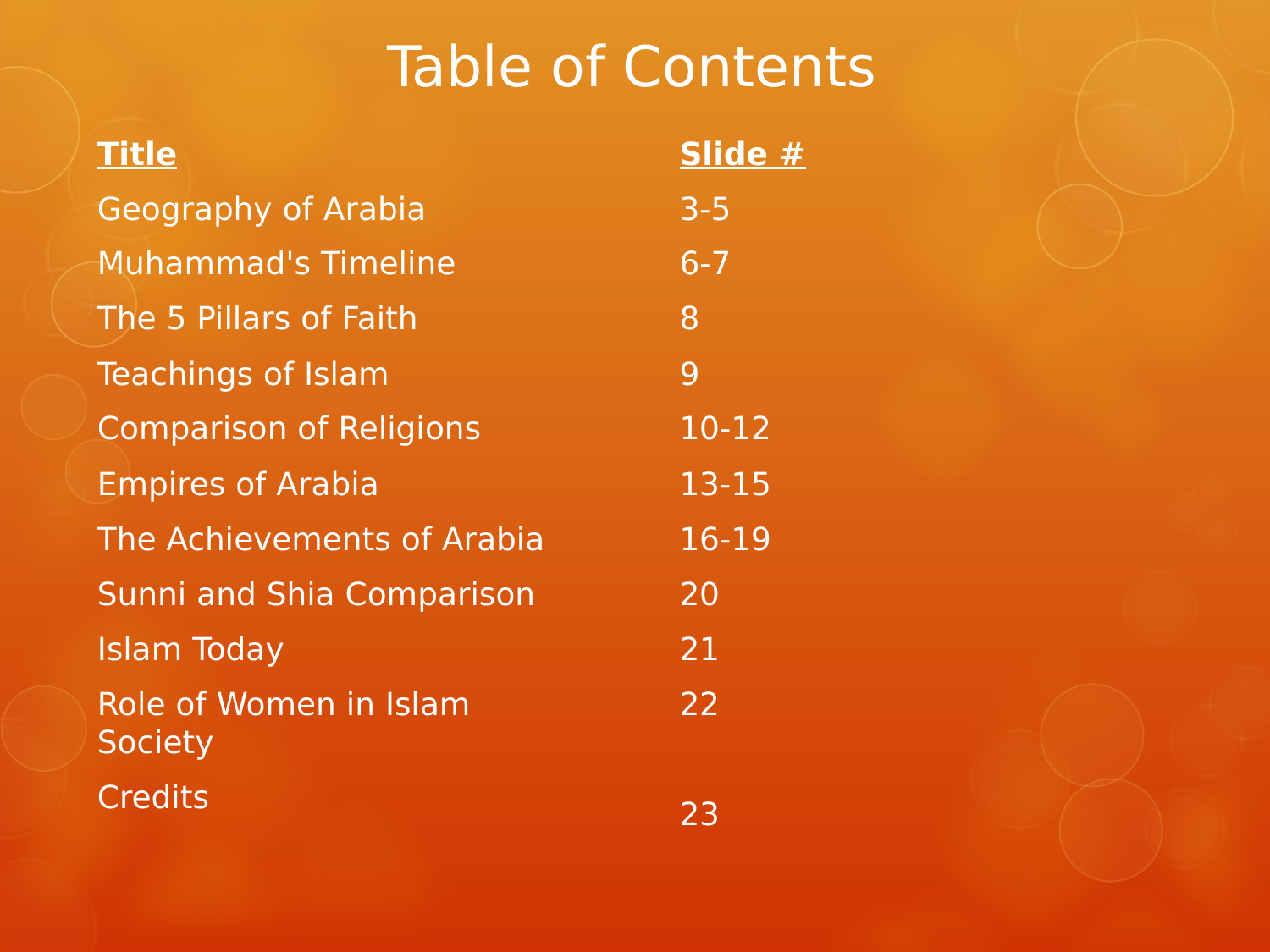

# Table of Contents
Title
Geography of Arabia
Muhammad's Timeline
The 5 Pillars of Faith
Teachings of Islam
Comparison of Religions
Empires of Arabia
The Achievements of Arabia
Sunni and Shia Comparison
Islam Today
Role of Women in Islam Society
Credits
Slide #
3-5
6-7
8
9
10-12
13-15
16-19
20
21
22

23